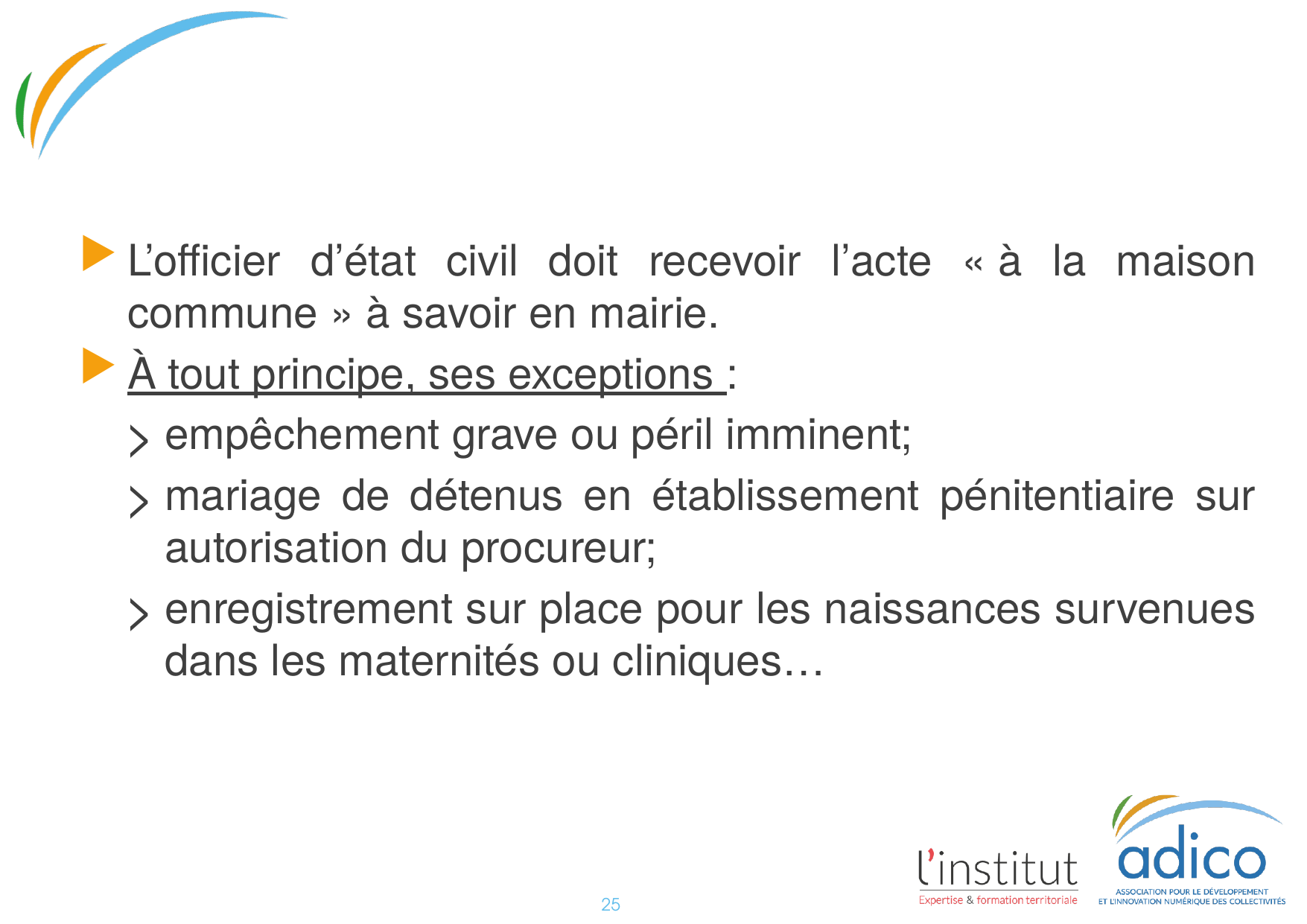

#

L’officier d’état civil doit recevoir l’acte « à la maison commune » à savoir en mairie.
À tout principe, ses exceptions :
empêchement grave ou péril imminent;
mariage de détenus en établissement pénitentiaire sur autorisation du procureur;
enregistrement sur place pour les naissances survenues dans les maternités ou cliniques…